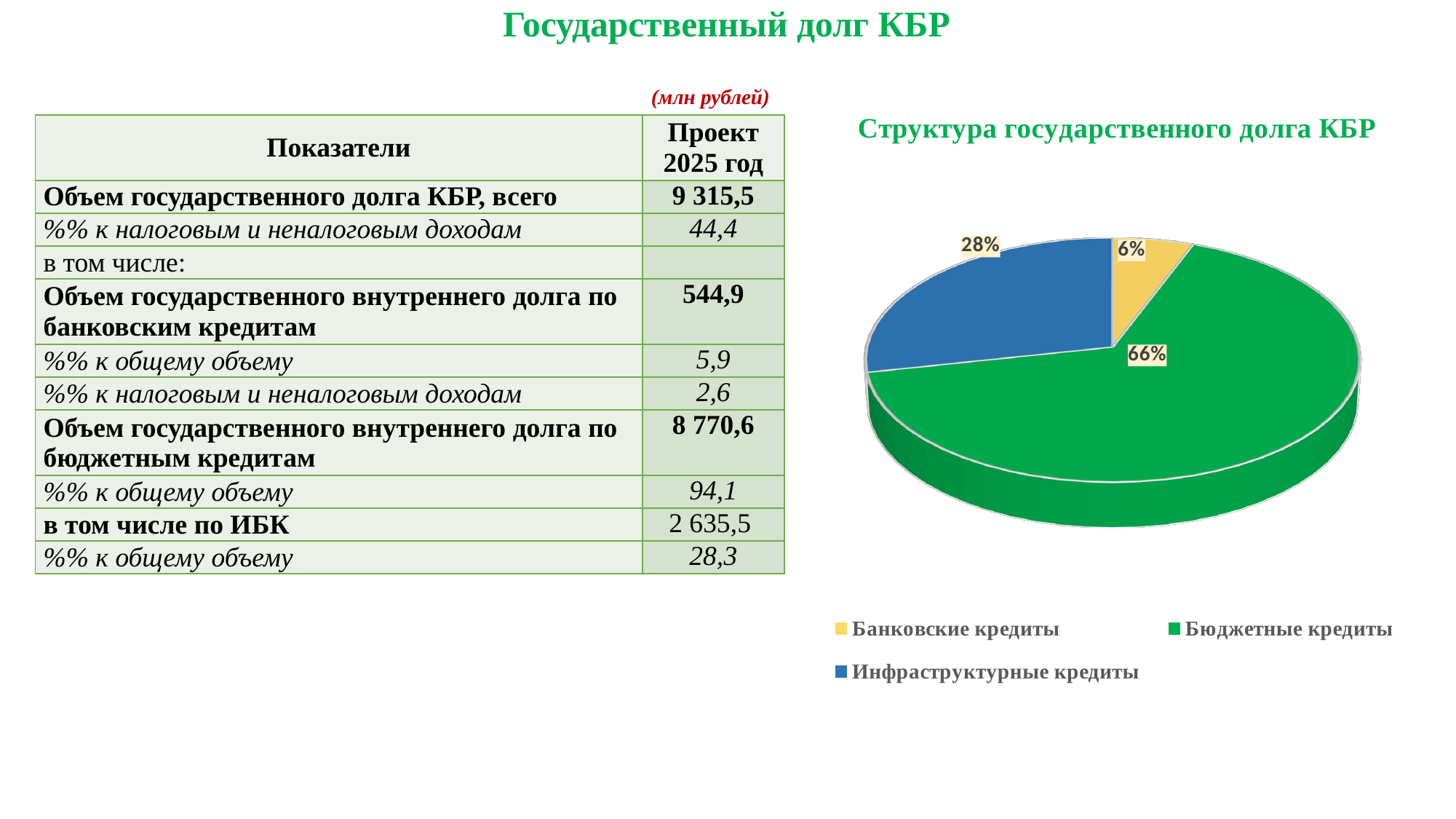

# Государственный долг КБР
(млн рублей)

[unsupported chart]

| Показатели | Проект 2025 год |
| --- | --- |
| Объем государственного долга КБР, всего | 9 315,5 |
| %% к налоговым и неналоговым доходам | 44,4 |
| в том числе: |  |
| Объем государственного внутреннего долга по банковским кредитам | 544,9 |
| %% к общему объему | 5,9 |
| %% к налоговым и неналоговым доходам | 2,6 |
| Объем государственного внутреннего долга по бюджетным кредитам | 8 770,6 |
| %% к общему объему | 94,1 |
| в том числе по ИБК | 2 635,5 |
| %% к общему объему | 28,3 |